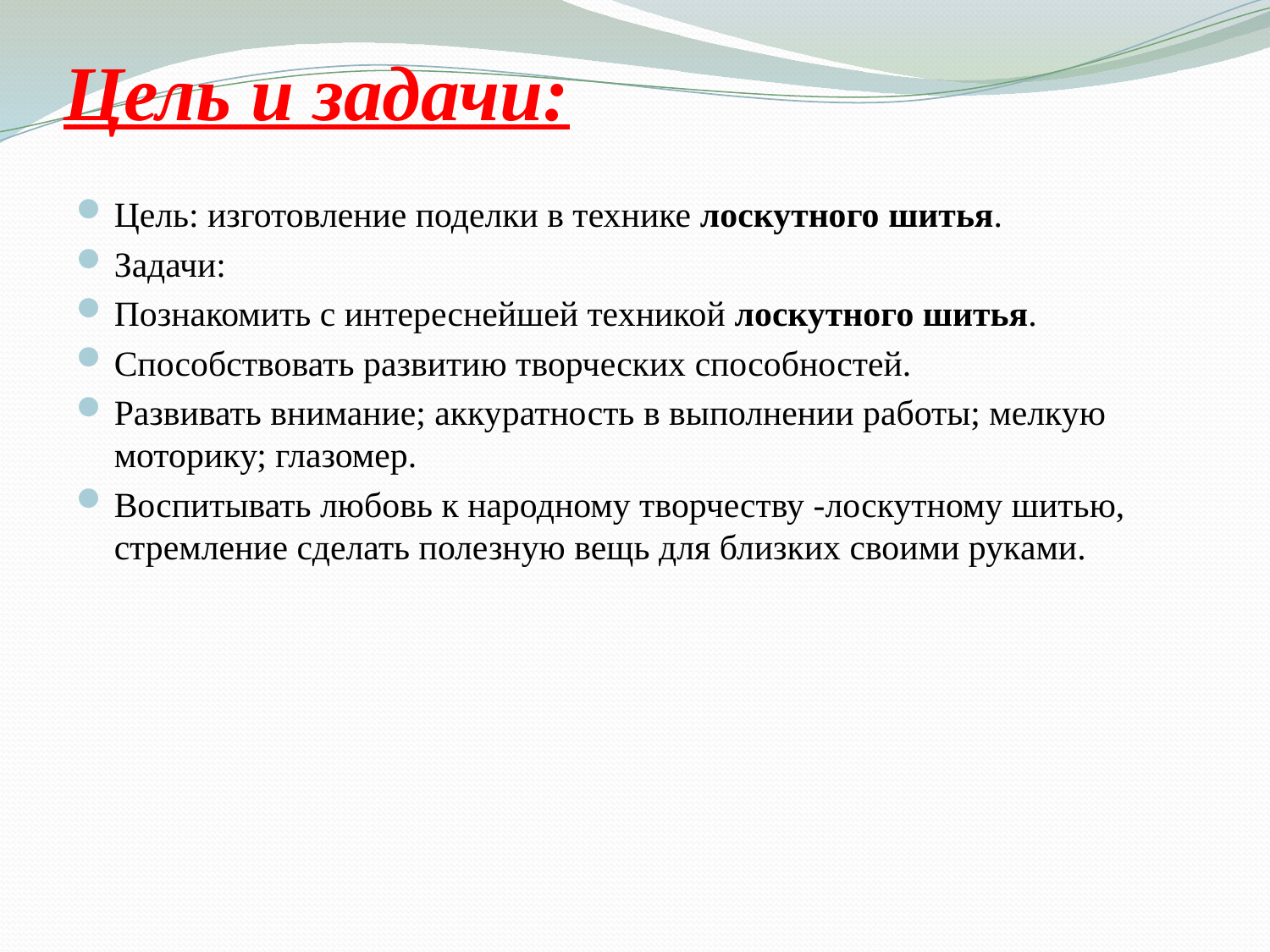

# Цель и задачи:
Цель: изготовление поделки в технике лоскутного шитья.
Задачи:
Познакомить с интереснейшей техникой лоскутного шитья.
Способствовать развитию творческих способностей.
Развивать внимание; аккуратность в выполнении работы; мелкую моторику; глазомер.
Воспитывать любовь к народному творчеству -лоскутному шитью, стремление сделать полезную вещь для близких своими руками.